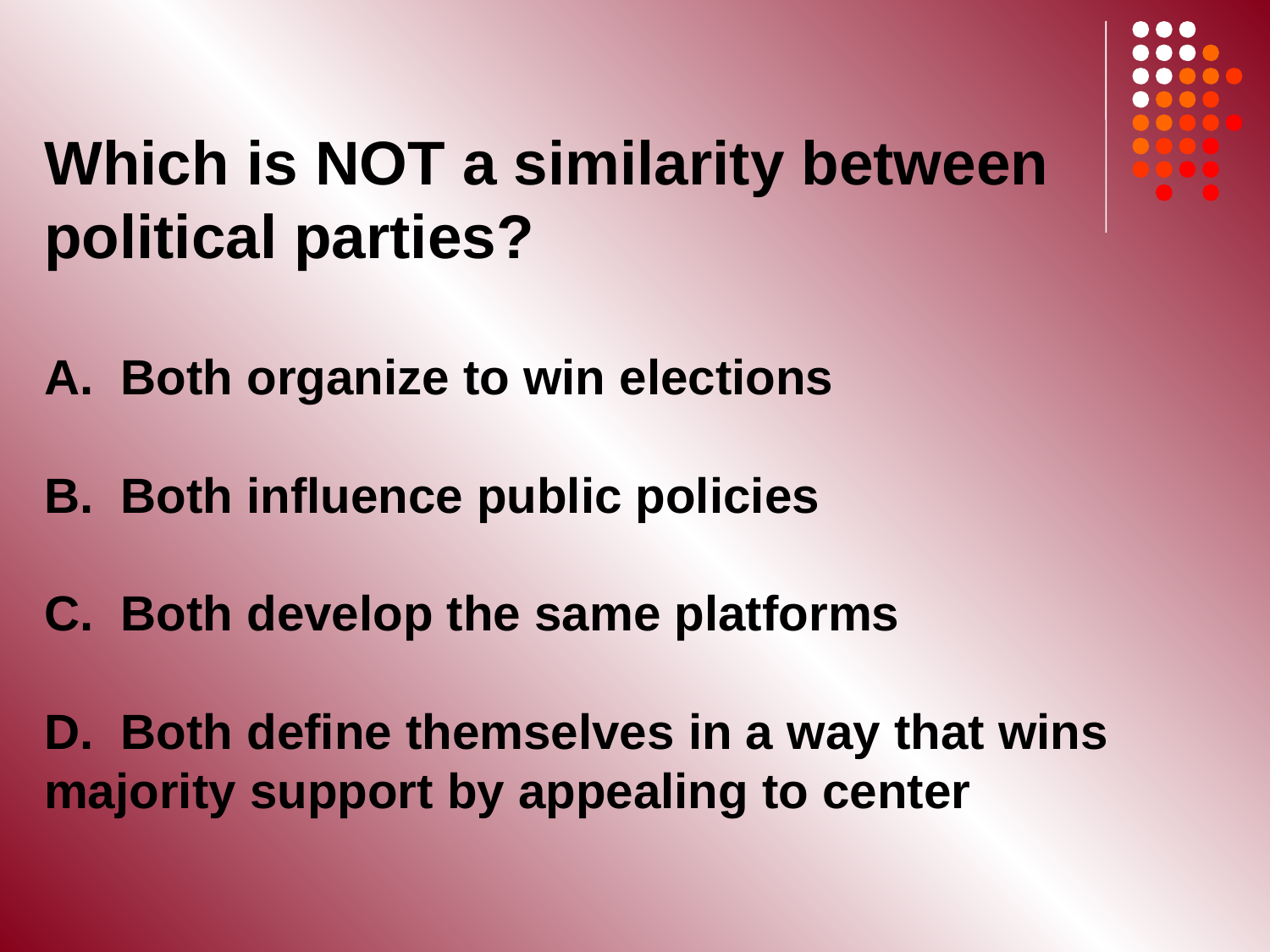

Which is NOT a similarity between political parties?
A.  Both organize to win elections
B.  Both influence public policies
C.  Both develop the same platforms
D.  Both define themselves in a way that wins 	majority support by appealing to center